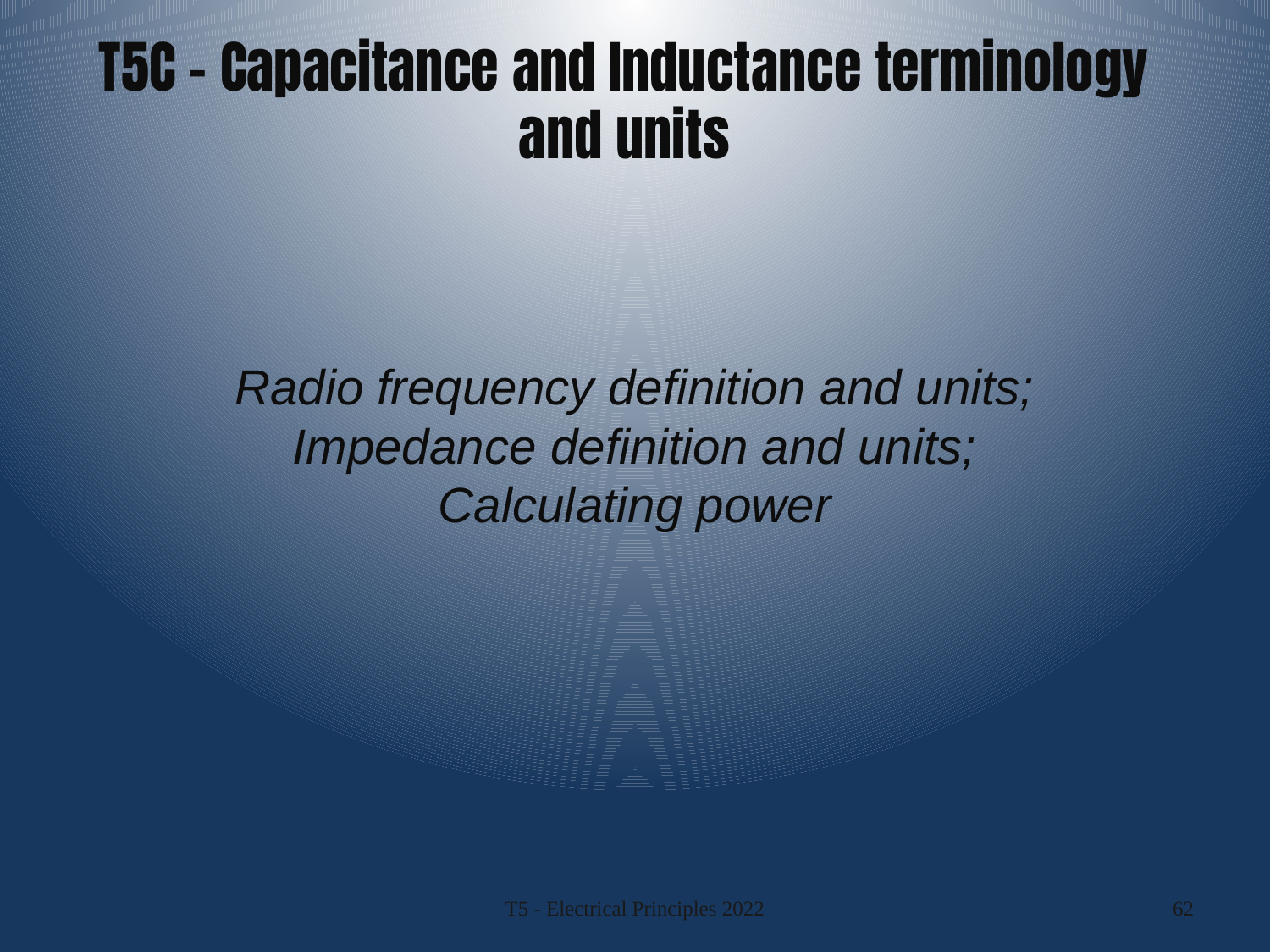

# T5C – Capacitance and Inductance terminology and units
Radio frequency definition and units; Impedance definition and units; Calculating power
T5 - Electrical Principles 2022
62